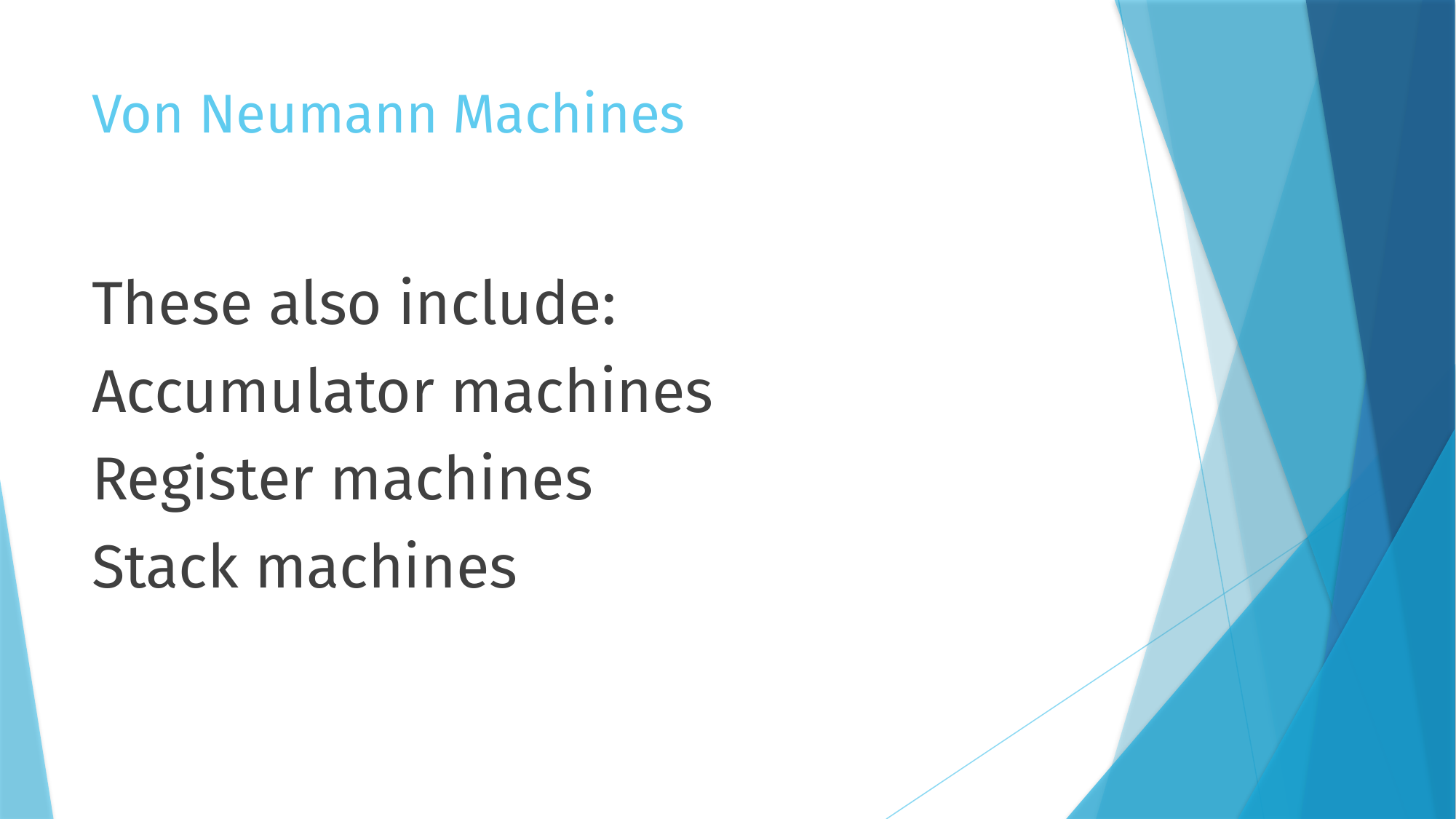

# Von Neumann Machines
These also include:
Accumulator machines
Register machines
Stack machines